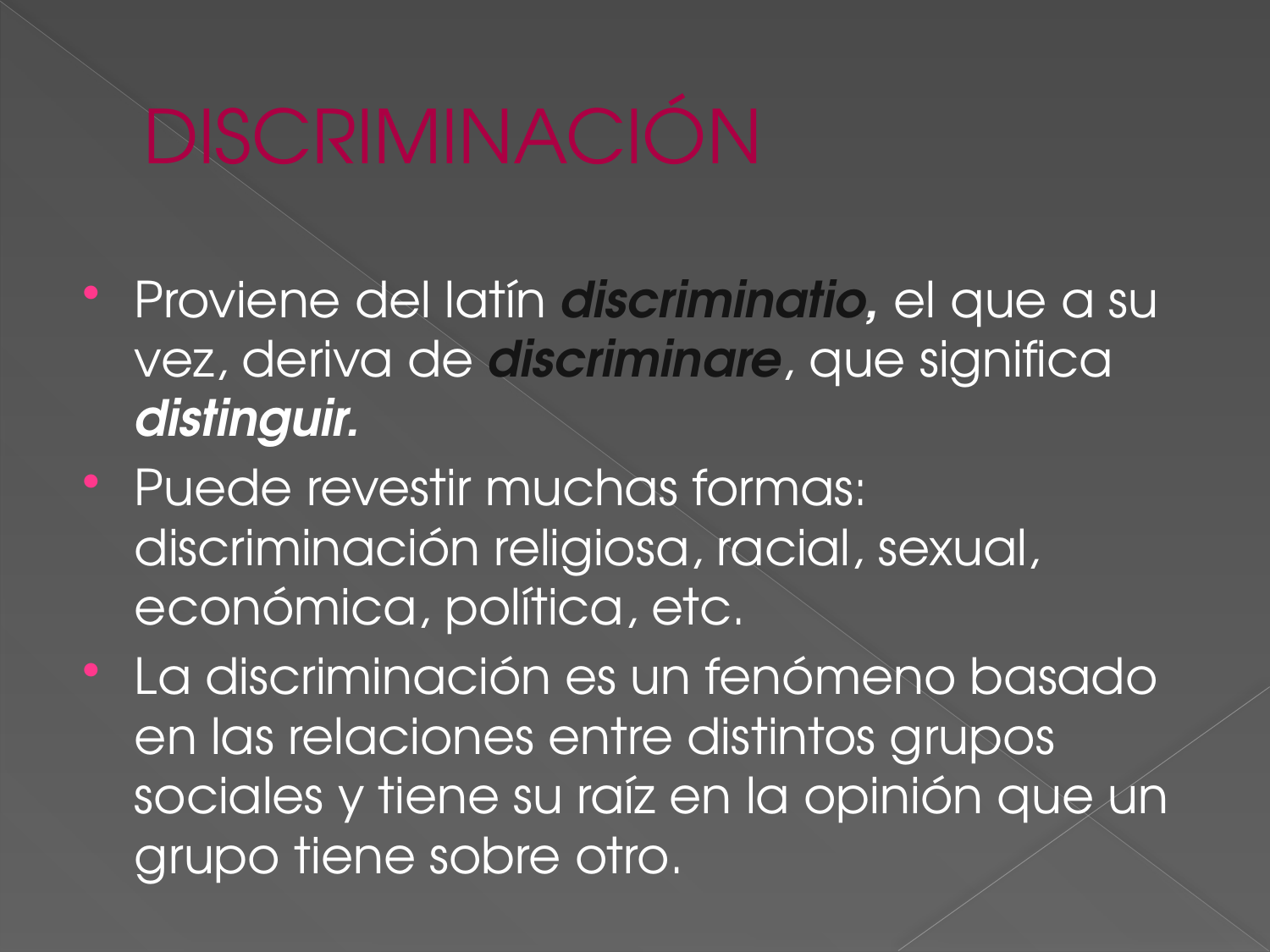

# DISCRIMINACIÓN
Proviene del latín discriminatio, el que a su vez, deriva de discriminare, que significa distinguir.
Puede revestir muchas formas: discriminación religiosa, racial, sexual, económica, política, etc.
La discriminación es un fenómeno basado en las relaciones entre distintos grupos sociales y tiene su raíz en la opinión que un grupo tiene sobre otro.